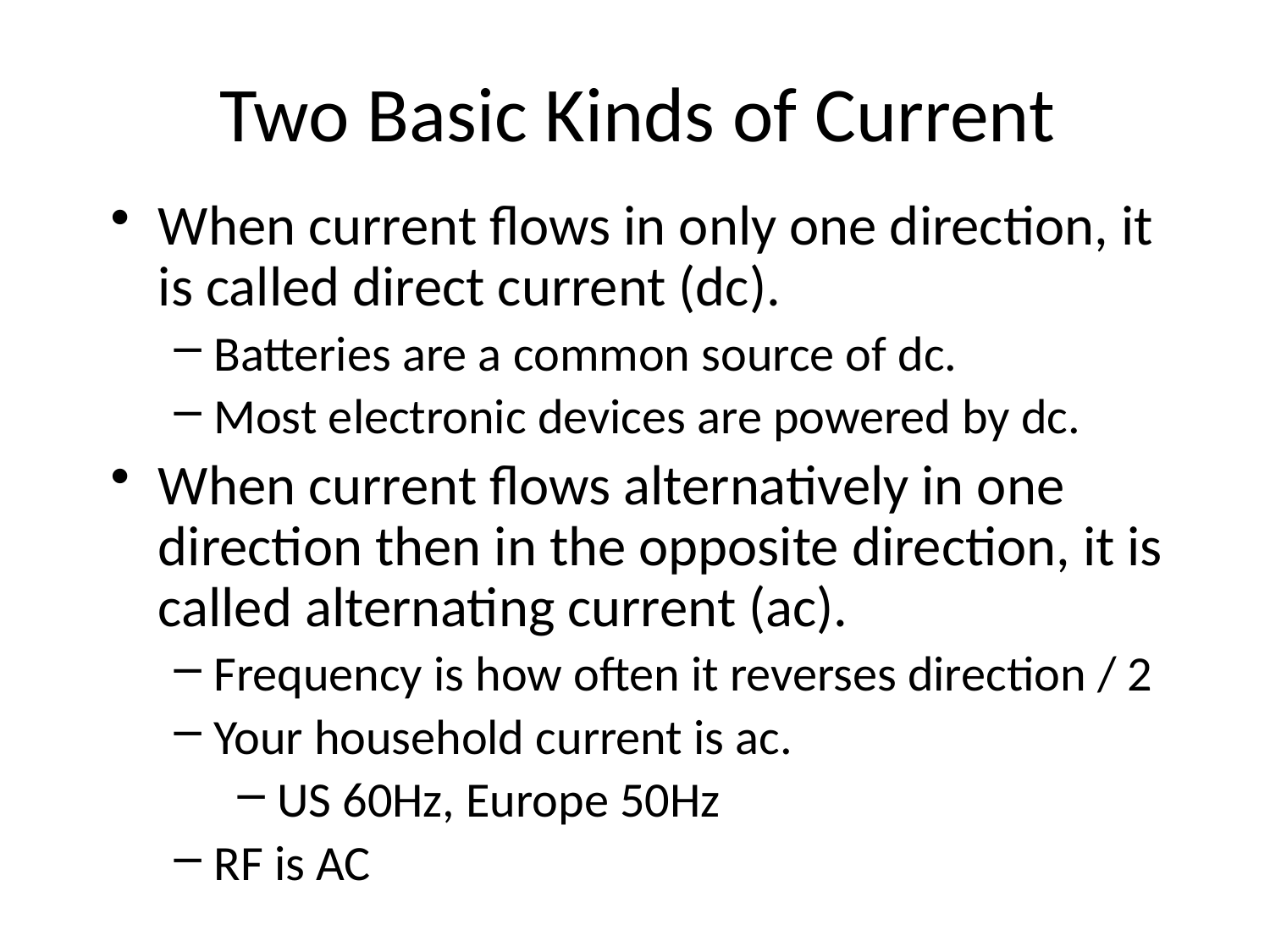

Two Basic Kinds of Current
When current flows in only one direction, it is called direct current (dc).
Batteries are a common source of dc.
Most electronic devices are powered by dc.
When current flows alternatively in one direction then in the opposite direction, it is called alternating current (ac).
Frequency is how often it reverses direction / 2
Your household current is ac.
US 60Hz, Europe 50Hz
RF is AC